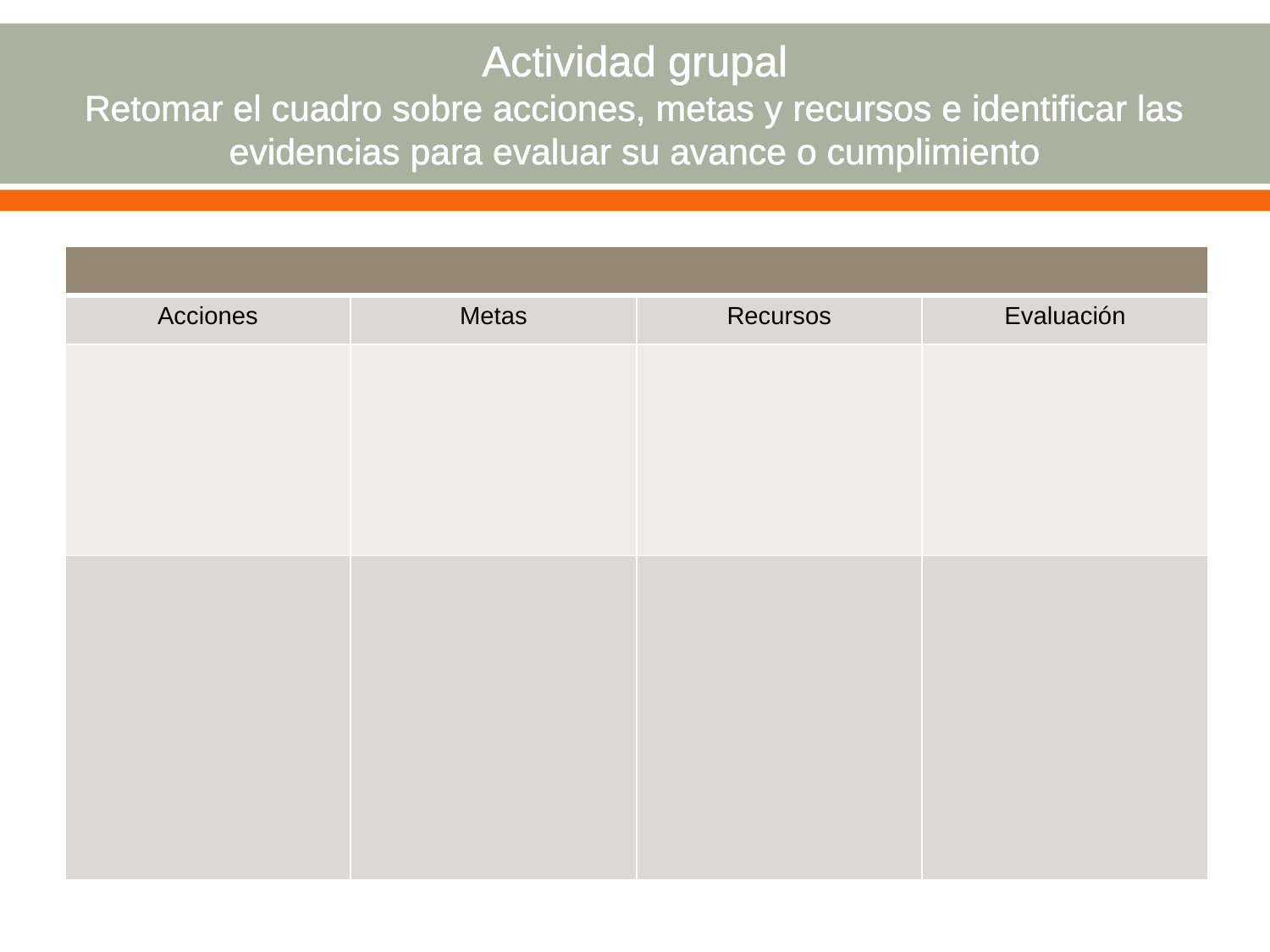

# Actividad grupal Retomar el cuadro sobre acciones, metas y recursos e identificar las evidencias para evaluar su avance o cumplimiento
|  |  |  |  |
| --- | --- | --- | --- |
| Acciones | Metas | Recursos | Evaluación |
|  |  |  |  |
|  |  |  |  |